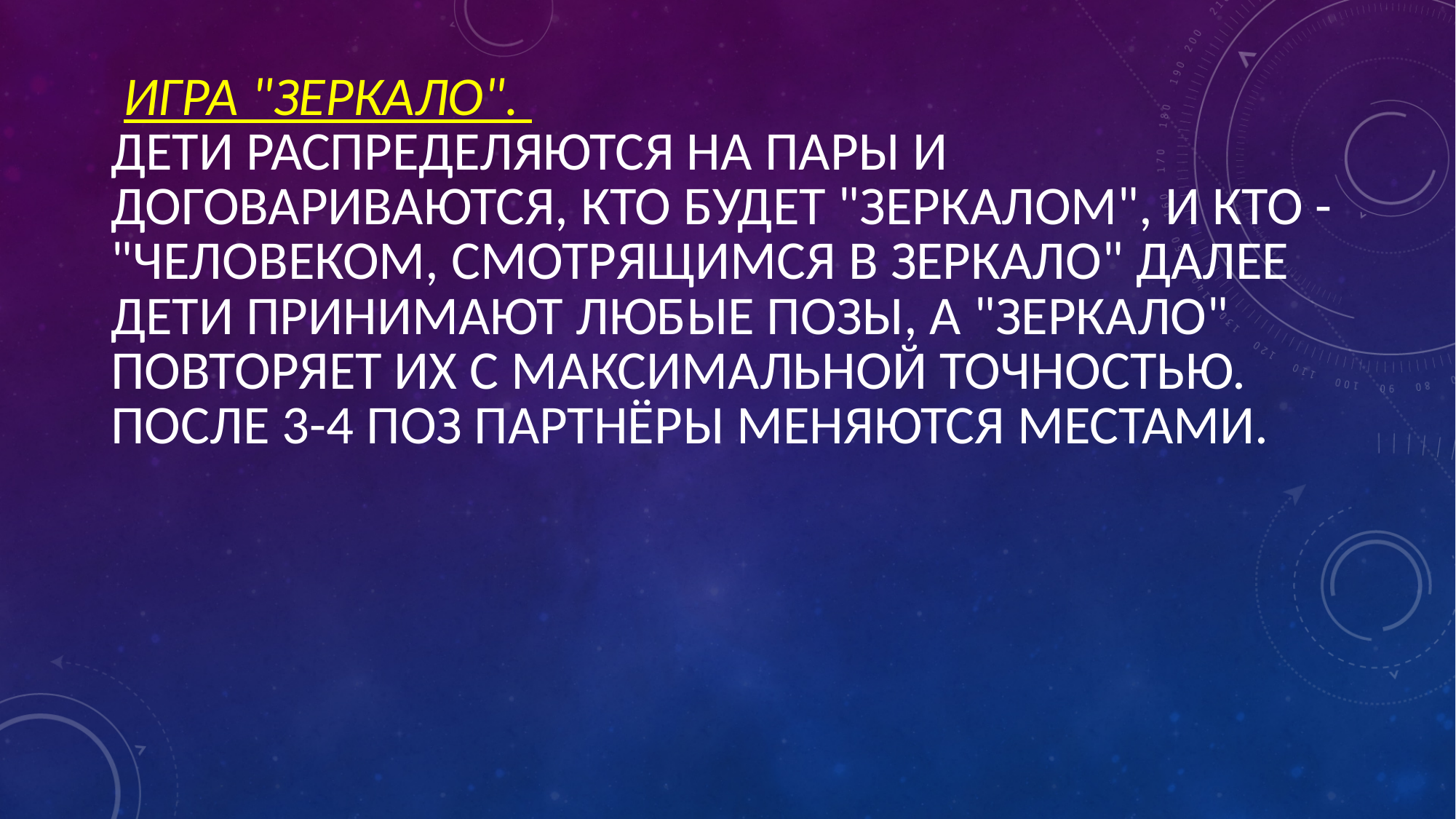

# Игра "Зеркало". Дети распределяются на пары и договариваются, кто будет "Зеркалом", и кто - "Человеком, смотрящимся в зеркало" Далее дети принимают любые позы, а "Зеркало" повторяет их с максимальной точностью. После 3-4 поз партнёры меняются местами.